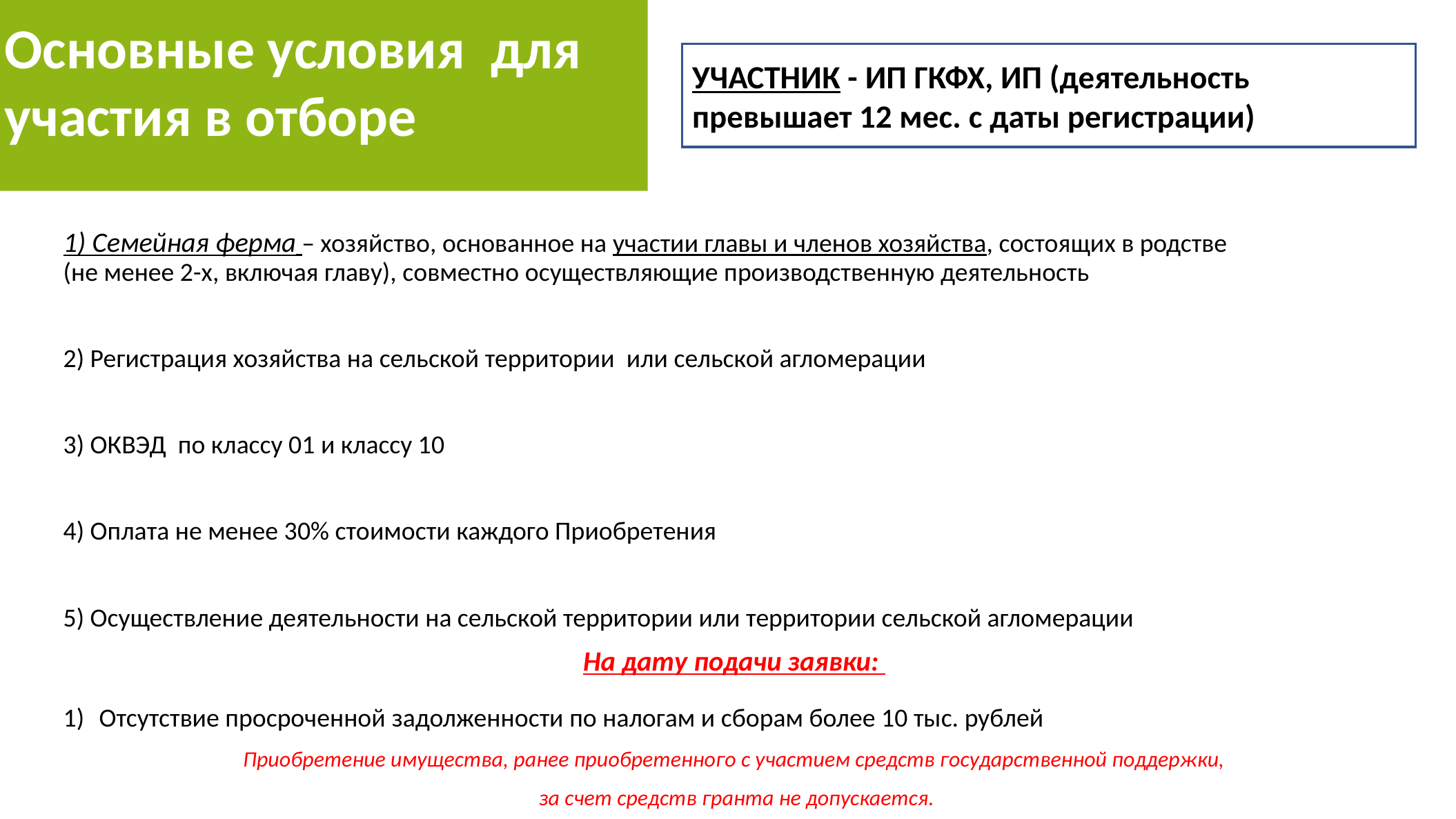

Основные условия  для участия в отборе
УЧАСТНИК - ИП ГКФХ, ИП (деятельность превышает 12 мес. с даты регистрации)
1) Семейная ферма – хозяйство, основанное на участии главы и членов хозяйства, состоящих в родстве
(не менее 2-х, включая главу), совместно осуществляющие производственную деятельность

2) Регистрация хозяйства на сельской территории  или сельской агломерации

3) ОКВЭД  по классу 01 и классу 10

4) Оплата не менее 30% стоимости каждого Приобретения

5) Осуществление деятельности на сельской территории или территории сельской агломерации
На дату подачи заявки:
Отсутствие просроченной задолженности по налогам и сборам более 10 тыс. рублей
Приобретение имущества, ранее приобретенного с участием средств государственной поддержки,
 за счет средств гранта не допускается.